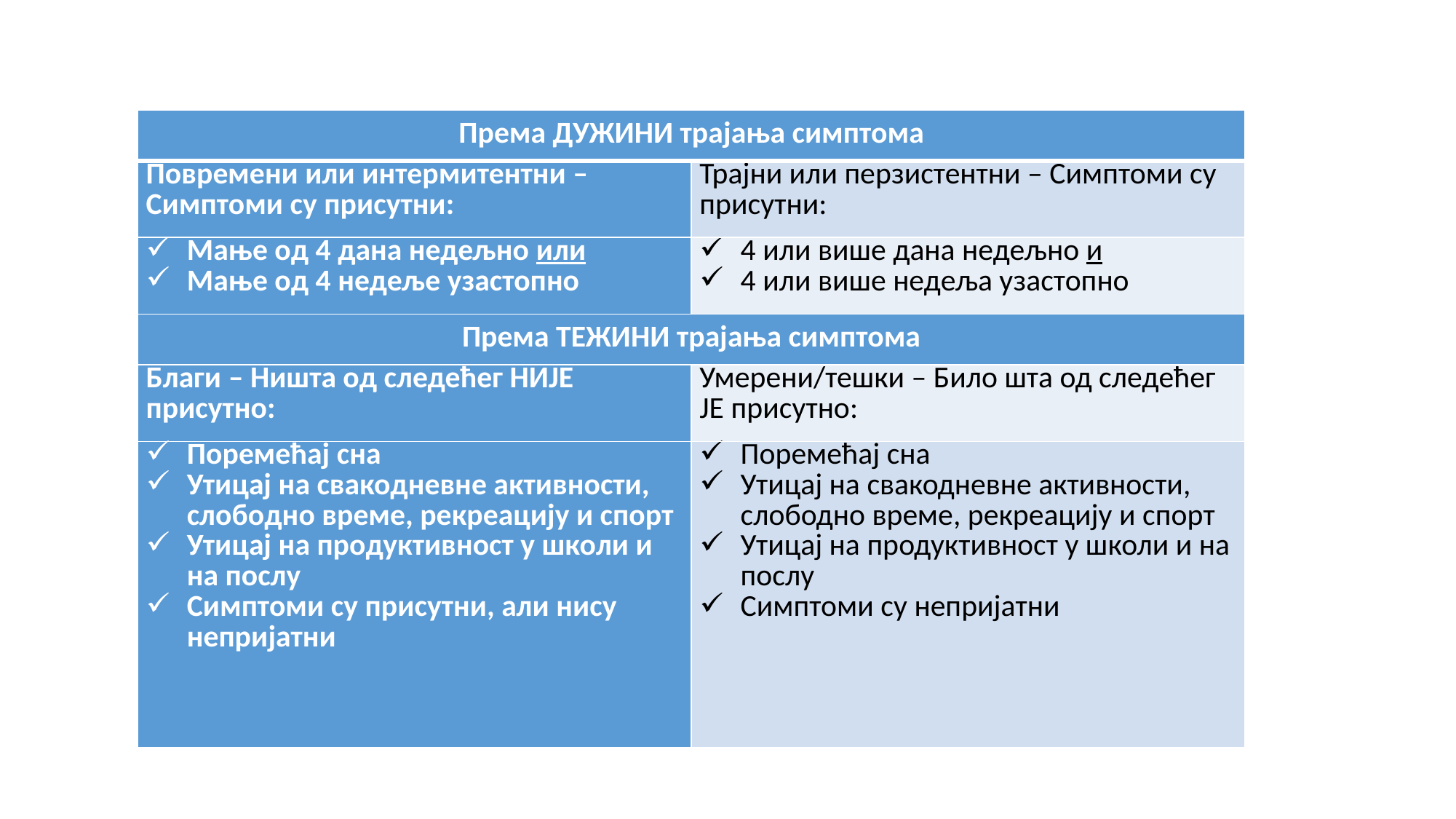

| Према ДУЖИНИ трајања симптома |  |
| --- | --- |
| Повремени или интермитентни – Симптоми су присутни: | Трајни или перзистентни – Симптоми су присутни: |
| Мање од 4 дана недељно или Мање од 4 недеље узастопно | 4 или више дана недељно и 4 или више недеља узастопно |
| Према ТЕЖИНИ трајања симптома |  |
| Благи – Ништа од следећег НИЈЕ присутно: | Умерени/тешки – Било шта од следећег ЈЕ присутно: |
| Поремећај сна Утицај на свакодневне активности, слободно време, рекреацију и спорт Утицај на продуктивност у школи и на послу Симптоми су присутни, али нису непријатни | Поремећај сна Утицај на свакодневне активности, слободно време, рекреацију и спорт Утицај на продуктивност у школи и на послу Симптоми су непријатни |